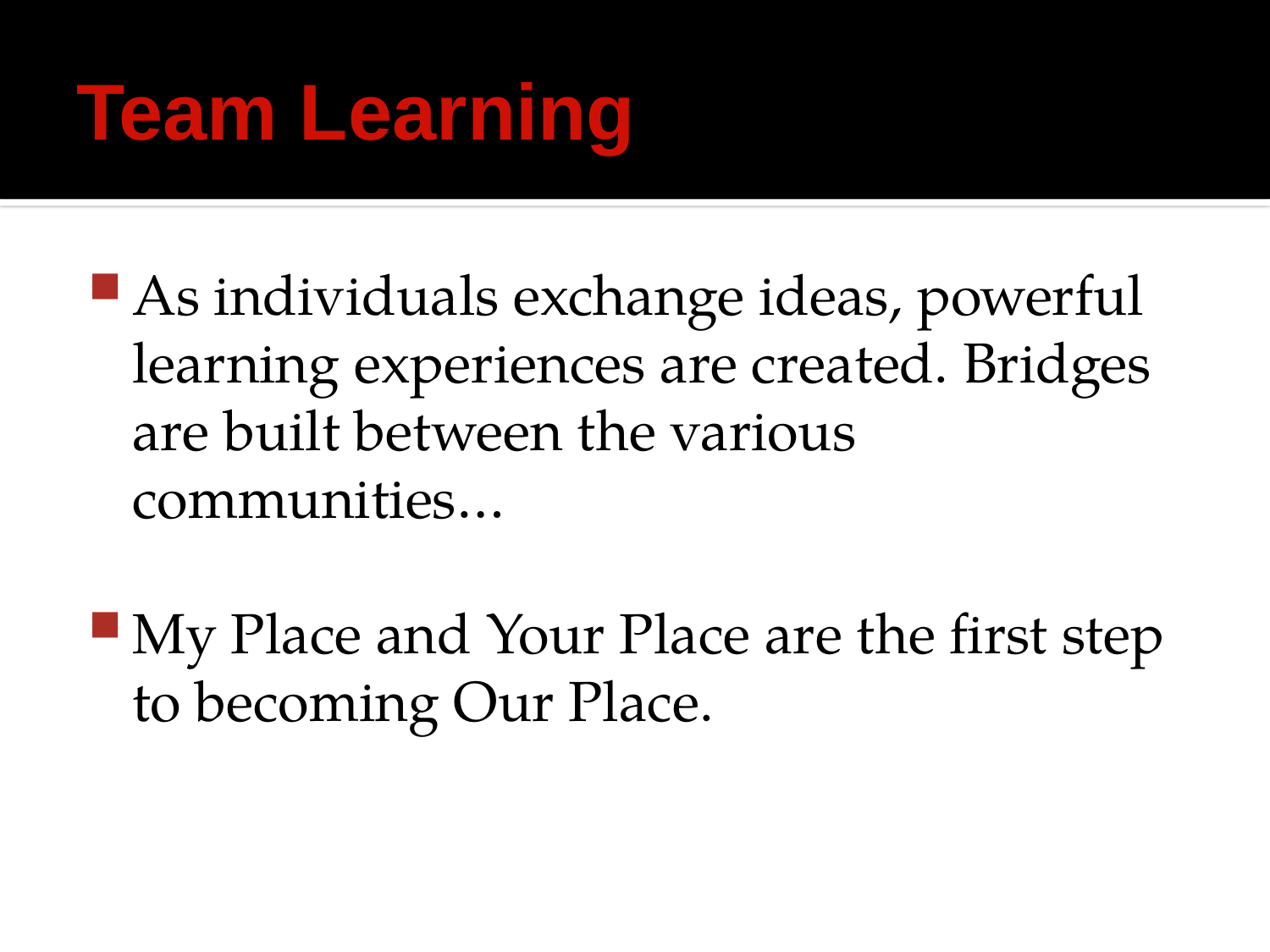

# Team Learning
As individuals exchange ideas, powerful learning experiences are created. Bridges are built between the various communities…

My Place and Your Place are the first step to becoming Our Place.